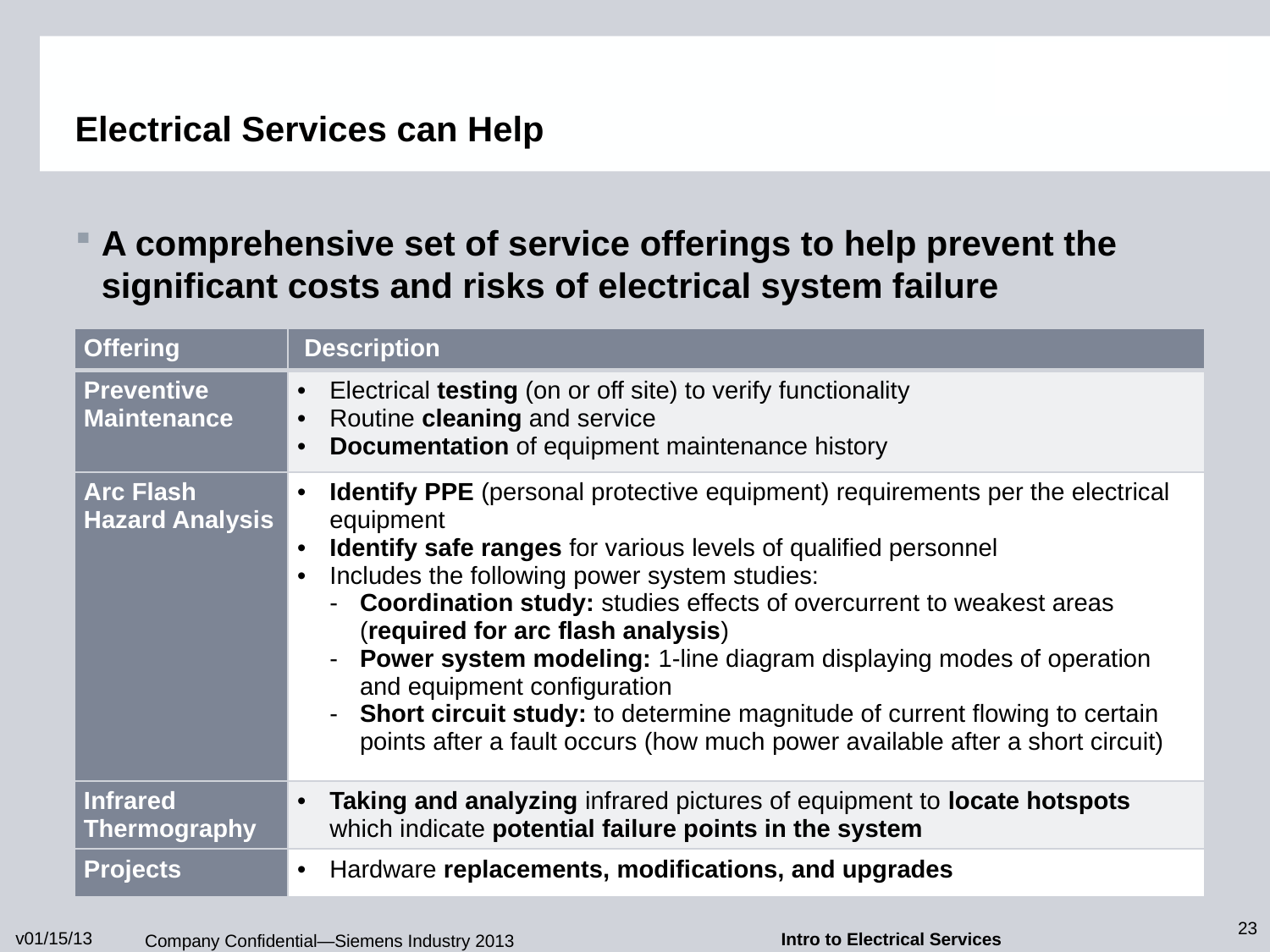

# Electrical Services can Help

A comprehensive set of service offerings to help prevent the significant costs and risks of electrical system failure
| Offering | Description |
| --- | --- |
| Preventive Maintenance | Electrical testing (on or off site) to verify functionality Routine cleaning and service Documentation of equipment maintenance history |
| Arc Flash Hazard Analysis | Identify PPE (personal protective equipment) requirements per the electrical equipment Identify safe ranges for various levels of qualified personnel Includes the following power system studies: Coordination study: studies effects of overcurrent to weakest areas (required for arc flash analysis) Power system modeling: 1-line diagram displaying modes of operation and equipment configuration Short circuit study: to determine magnitude of current flowing to certain points after a fault occurs (how much power available after a short circuit) |
| Infrared Thermography | Taking and analyzing infrared pictures of equipment to locate hotspots which indicate potential failure points in the system |
| Projects | Hardware replacements, modifications, and upgrades |
23